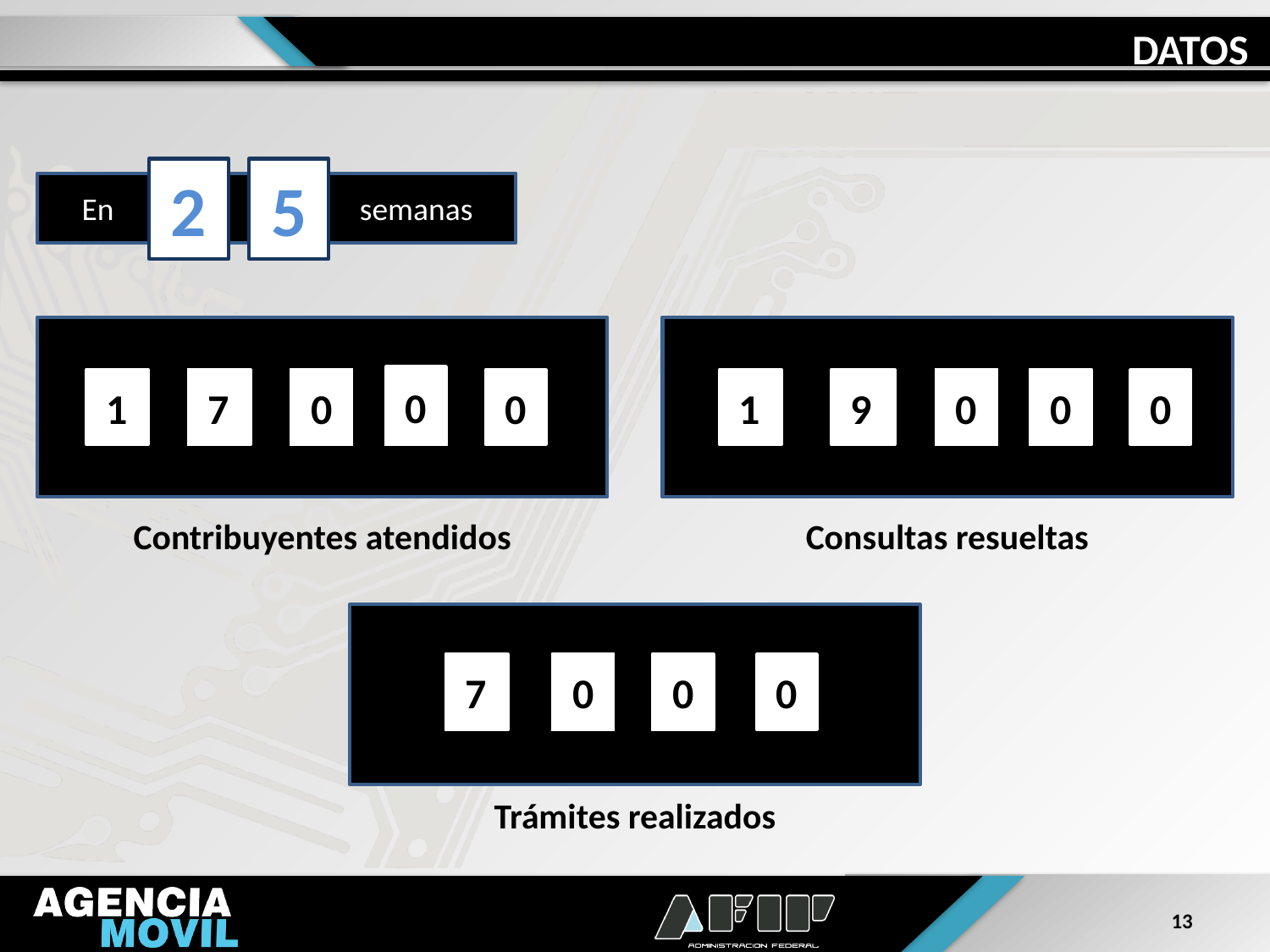

DATOS
0
1
2
0
1
2
3
4
5

En
semanas

9
0
1
0
1
2
3
4
5
6
7
0
0
1
2
3
4
5
6
7
8
9
0
1
2
3
4
5
6
7
8
0
0
1
0
9
1
2
3
4
5
6
7
8
0
0
1
2
3
4
5
6
7
8
9
0
1
2
3
4
5
6
7
8
9
0
0
0
Contribuyentes atendidos
Consultas resueltas

1
2
3
4
5
6
7
0
0
1
2
3
4
5
6
7
8
9
0
1
2
3
4
5
6
7
8
9
0
0
0
Trámites realizados
13